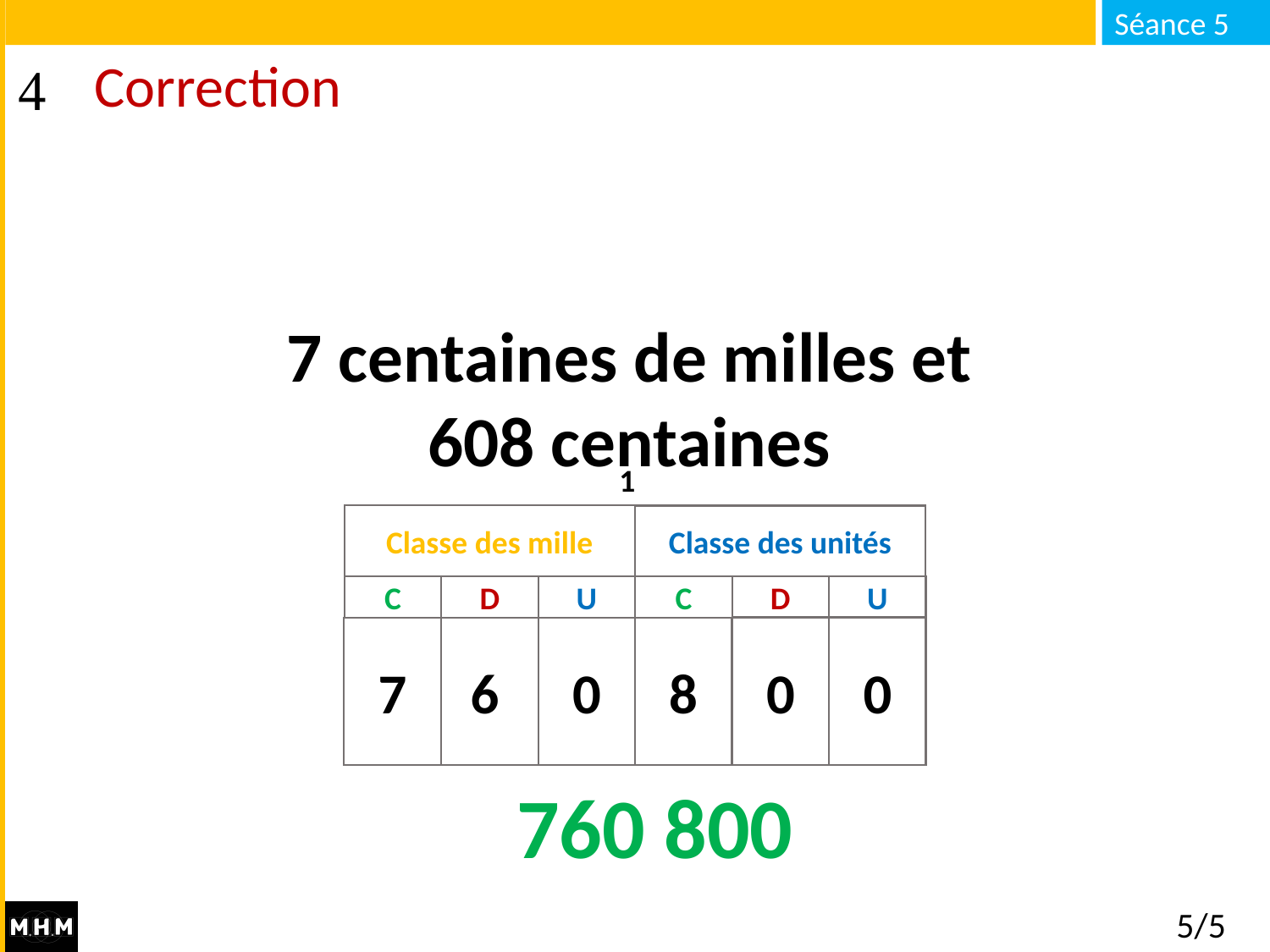

# Correction
7 centaines de milles et 608 centaines
1
Classe des mille
Classe des unités
D
U
D
U
C
C
0
0
6
0
8
7
760 800
5/5